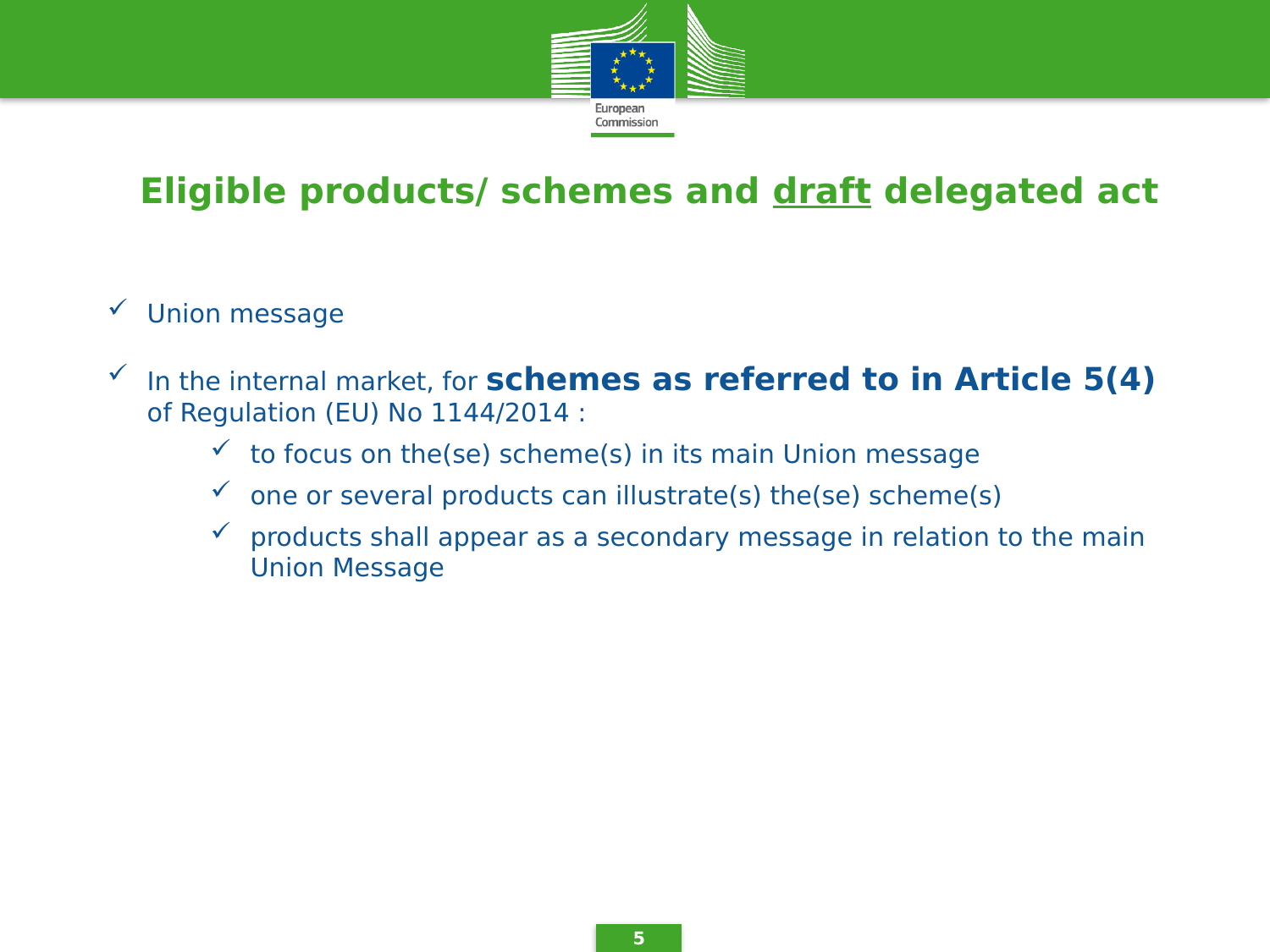

# Eligible products/ schemes and draft delegated act

Union message

In the internal market, for schemes as referred to in Article 5(4) of Regulation (EU) No 1144/2014 :
to focus on the(se) scheme(s) in its main Union message
one or several products can illustrate(s) the(se) scheme(s)
products shall appear as a secondary message in relation to the main Union Message

5